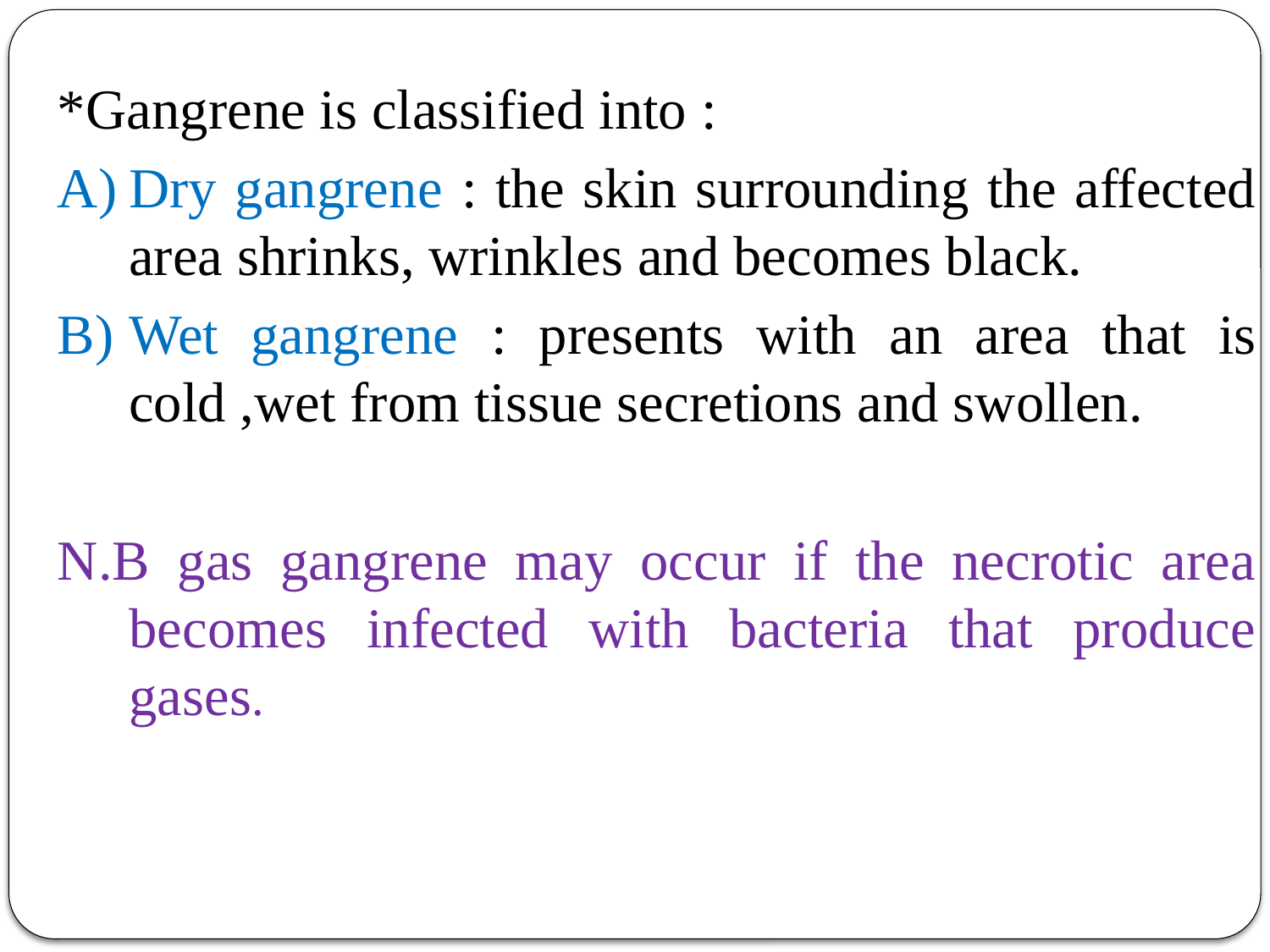

*Gangrene is classified into :
Dry gangrene : the skin surrounding the affected area shrinks, wrinkles and becomes black.
Wet gangrene : presents with an area that is cold ,wet from tissue secretions and swollen.

N.B gas gangrene may occur if the necrotic area becomes infected with bacteria that produce gases.